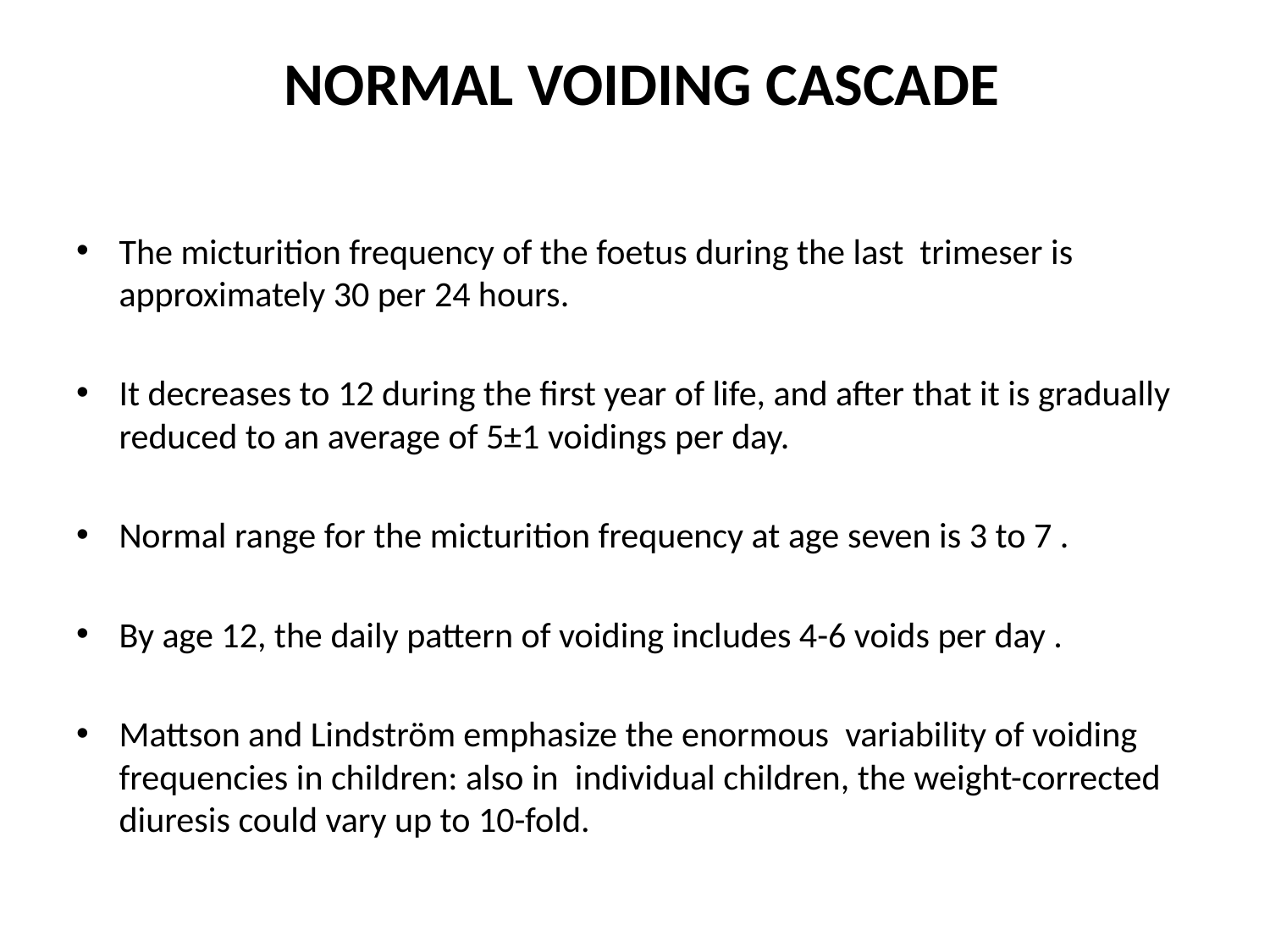

# NORMAL VOIDING CASCADE
The micturition frequency of the foetus during the last  trimeser is approximately 30 per 24 hours.

It decreases to 12 during the first year of life, and after that it is gradually reduced to an average of 5±1 voidings per day.

Normal range for the micturition frequency at age seven is 3 to 7 .

By age 12, the daily pattern of voiding includes 4-6 voids per day .

Mattson and Lindström emphasize the enormous  variability of voiding frequencies in children: also in  individual children, the weight-corrected diuresis could vary up to 10-fold.